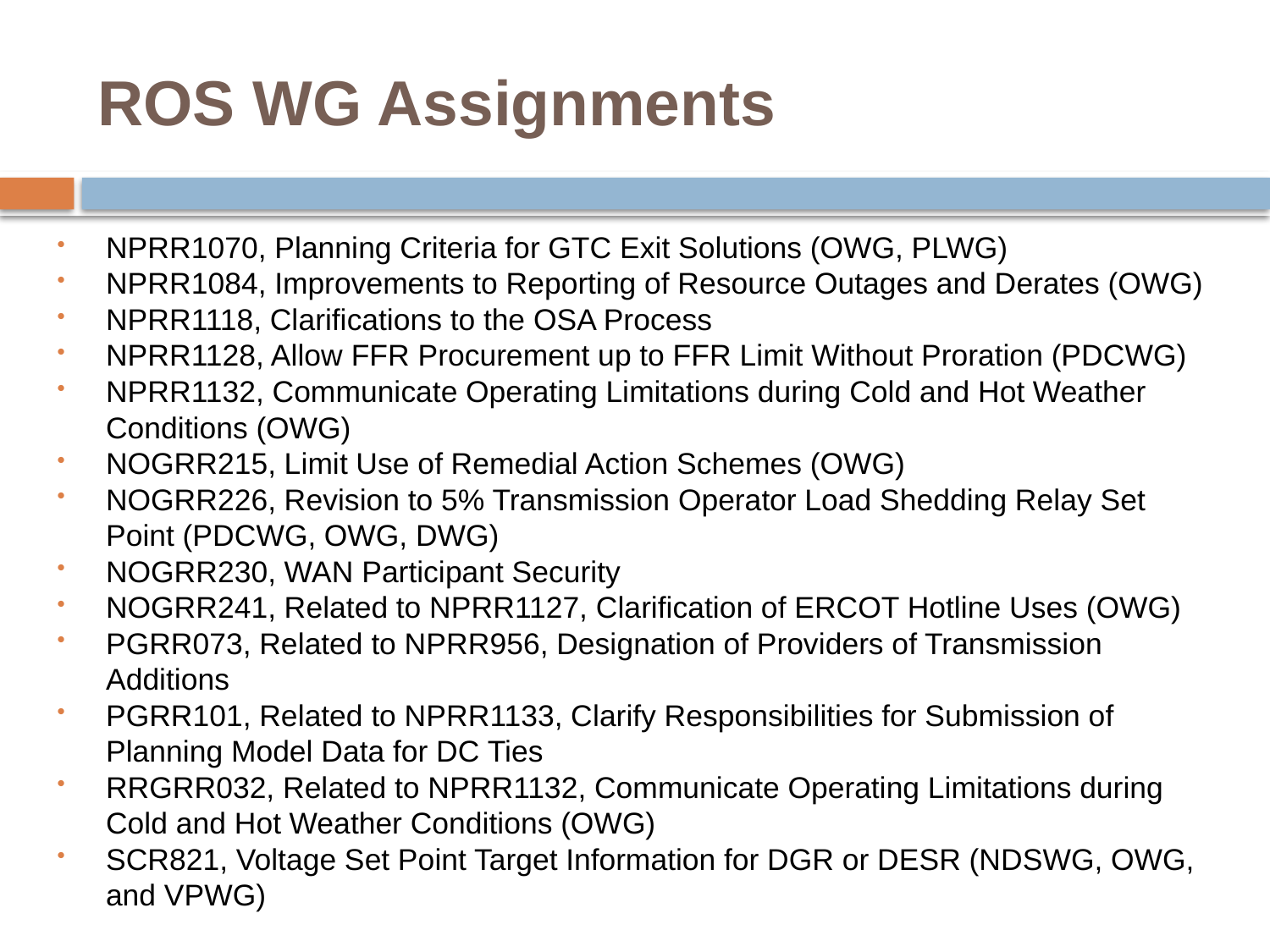

# ROS WG Assignments
NPRR1070, Planning Criteria for GTC Exit Solutions (OWG, PLWG)
NPRR1084, Improvements to Reporting of Resource Outages and Derates (OWG)
NPRR1118, Clarifications to the OSA Process
NPRR1128, Allow FFR Procurement up to FFR Limit Without Proration (PDCWG)
NPRR1132, Communicate Operating Limitations during Cold and Hot Weather Conditions (OWG)
NOGRR215, Limit Use of Remedial Action Schemes (OWG)
NOGRR226, Revision to 5% Transmission Operator Load Shedding Relay Set Point (PDCWG, OWG, DWG)
NOGRR230, WAN Participant Security
NOGRR241, Related to NPRR1127, Clarification of ERCOT Hotline Uses (OWG)
PGRR073, Related to NPRR956, Designation of Providers of Transmission Additions
PGRR101, Related to NPRR1133, Clarify Responsibilities for Submission of Planning Model Data for DC Ties
RRGRR032, Related to NPRR1132, Communicate Operating Limitations during Cold and Hot Weather Conditions (OWG)
SCR821, Voltage Set Point Target Information for DGR or DESR (NDSWG, OWG, and VPWG)